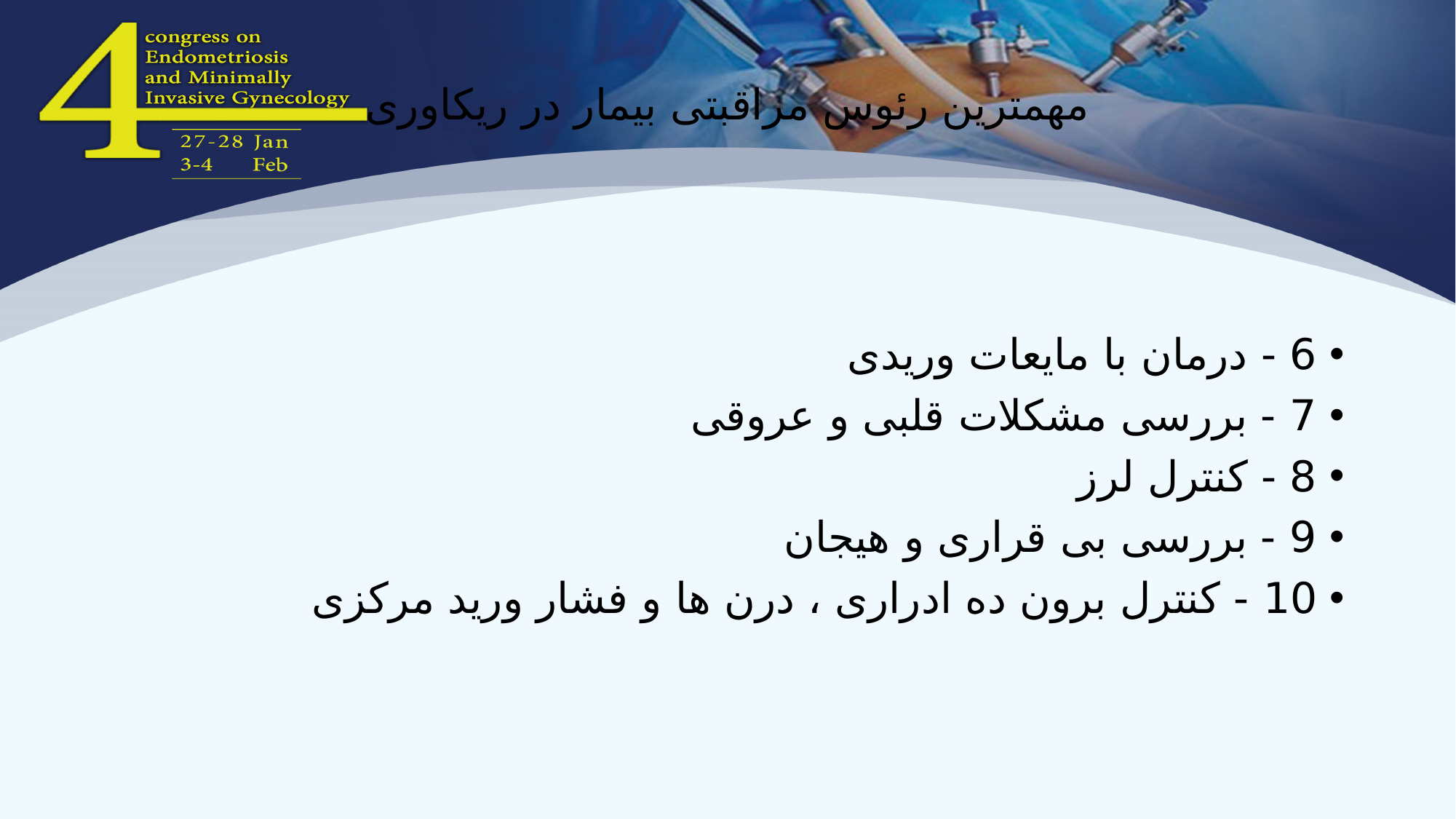

# مهمترین رئوس مراقبتی بیمار در ریکاوری
6 - درمان با مایعات وریدی
7 - بررسی مشکلات قلبی و عروقی
8 - کنترل لرز
9 - بررسی بی قراری و هیجان
10 - کنترل برون ده ادراری ، درن ها و فشار ورید مرکزی